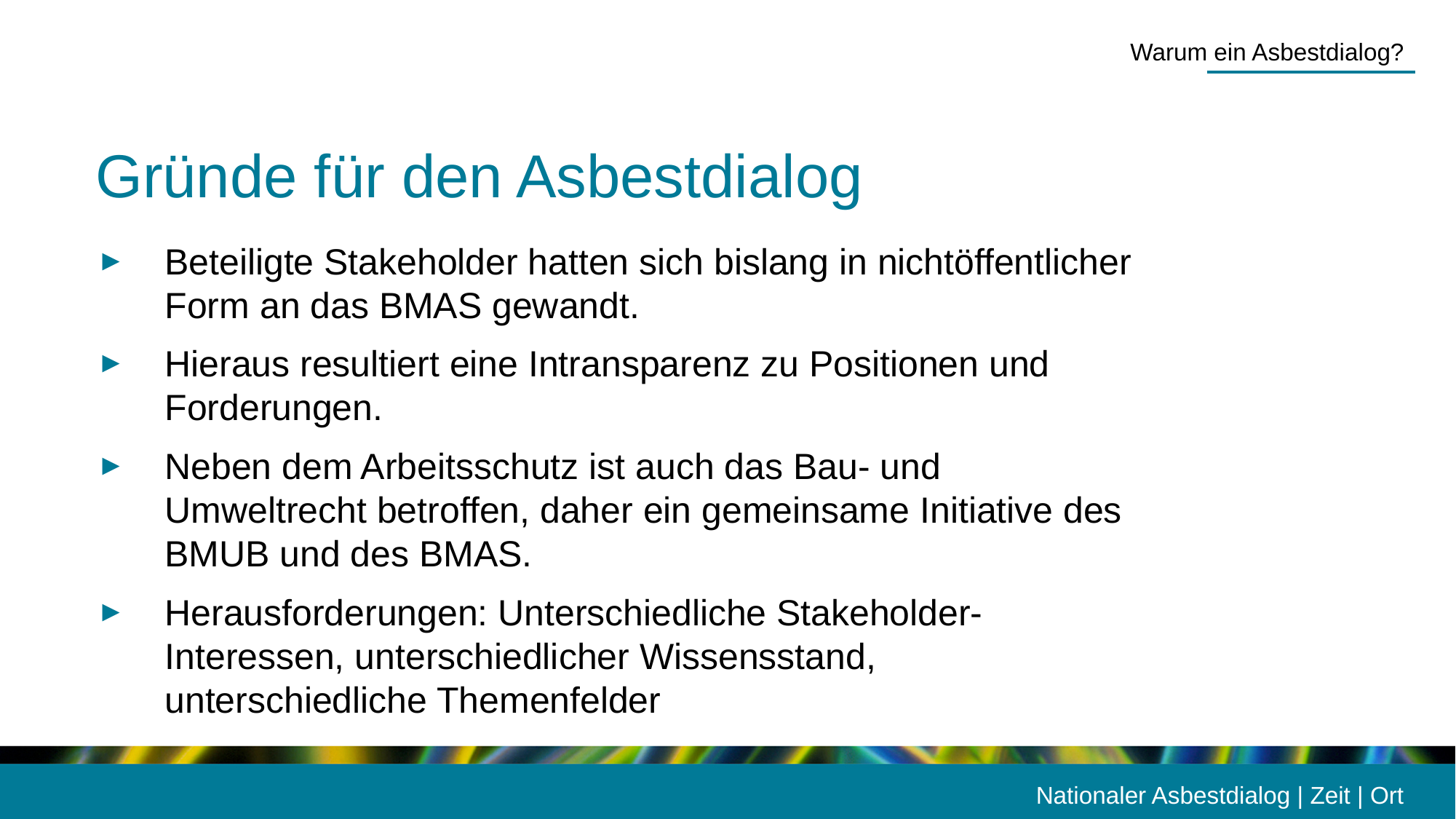

Warum ein Asbestdialog?
Gründe für den Asbestdialog
Beteiligte Stakeholder hatten sich bislang in nichtöffentlicher Form an das BMAS gewandt.
Hieraus resultiert eine Intransparenz zu Positionen und Forderungen.
Neben dem Arbeitsschutz ist auch das Bau- und Umweltrecht betroffen, daher ein gemeinsame Initiative des BMUB und des BMAS.
Herausforderungen: Unterschiedliche Stakeholder-Interessen, unterschiedlicher Wissensstand, unterschiedliche Themenfelder

Nationaler Asbestdialog | Zeit | Ort